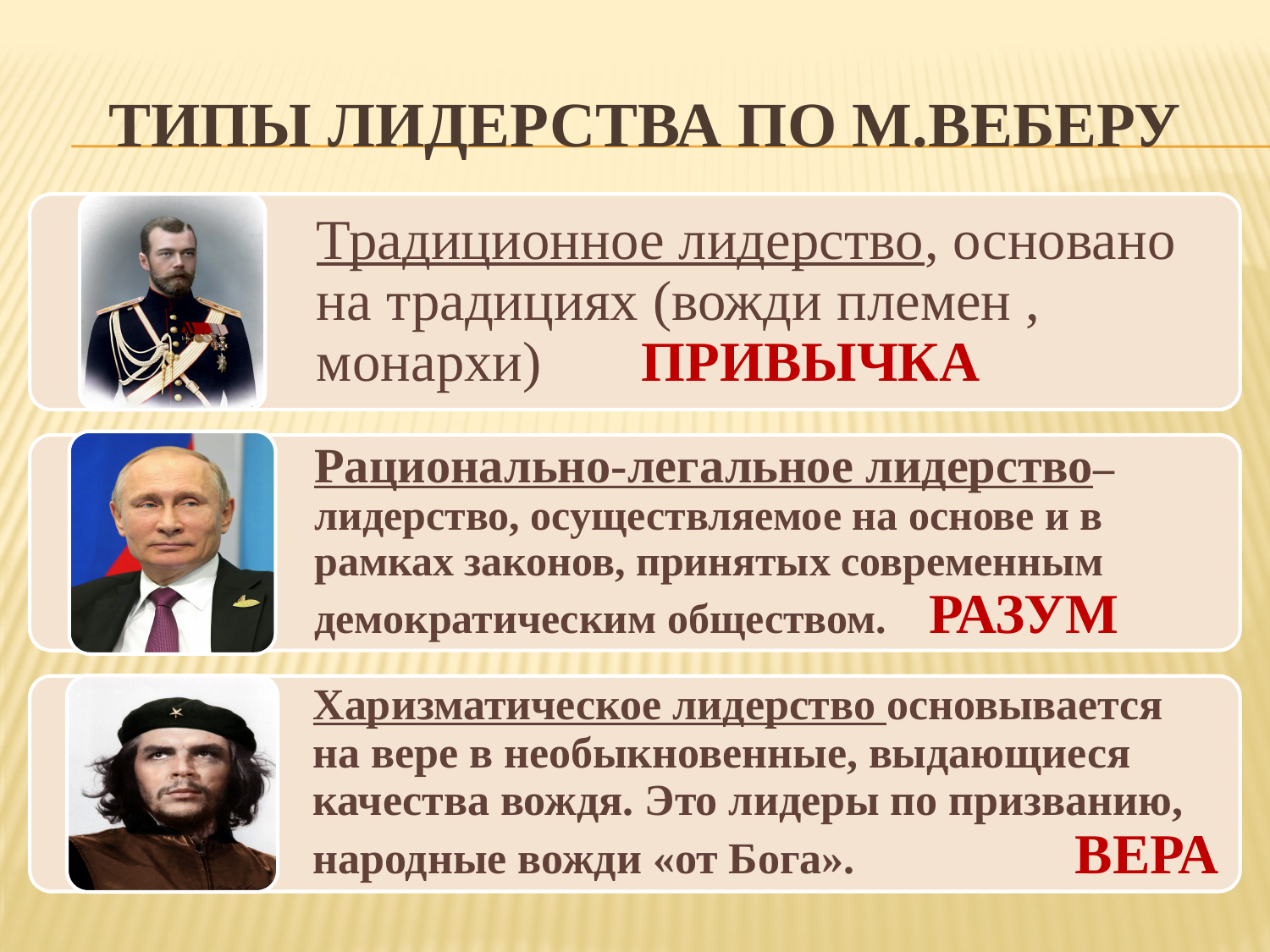

# Типы лидерства по м.веберу
Традиционное лидерство, основано на традициях (вожди племен , монархи)       ПРИВЫЧКА
Рационально-легальное лидерство– лидерство, осуществляемое на основе и в рамках законов, принятых современным демократическим обществом.    РАЗУМ
Харизматическое лидерство основывается на вере в необыкновенные, выдающиеся качества вождя. Это лидеры по призванию, народные вожди «от Бога».                    ВЕРА